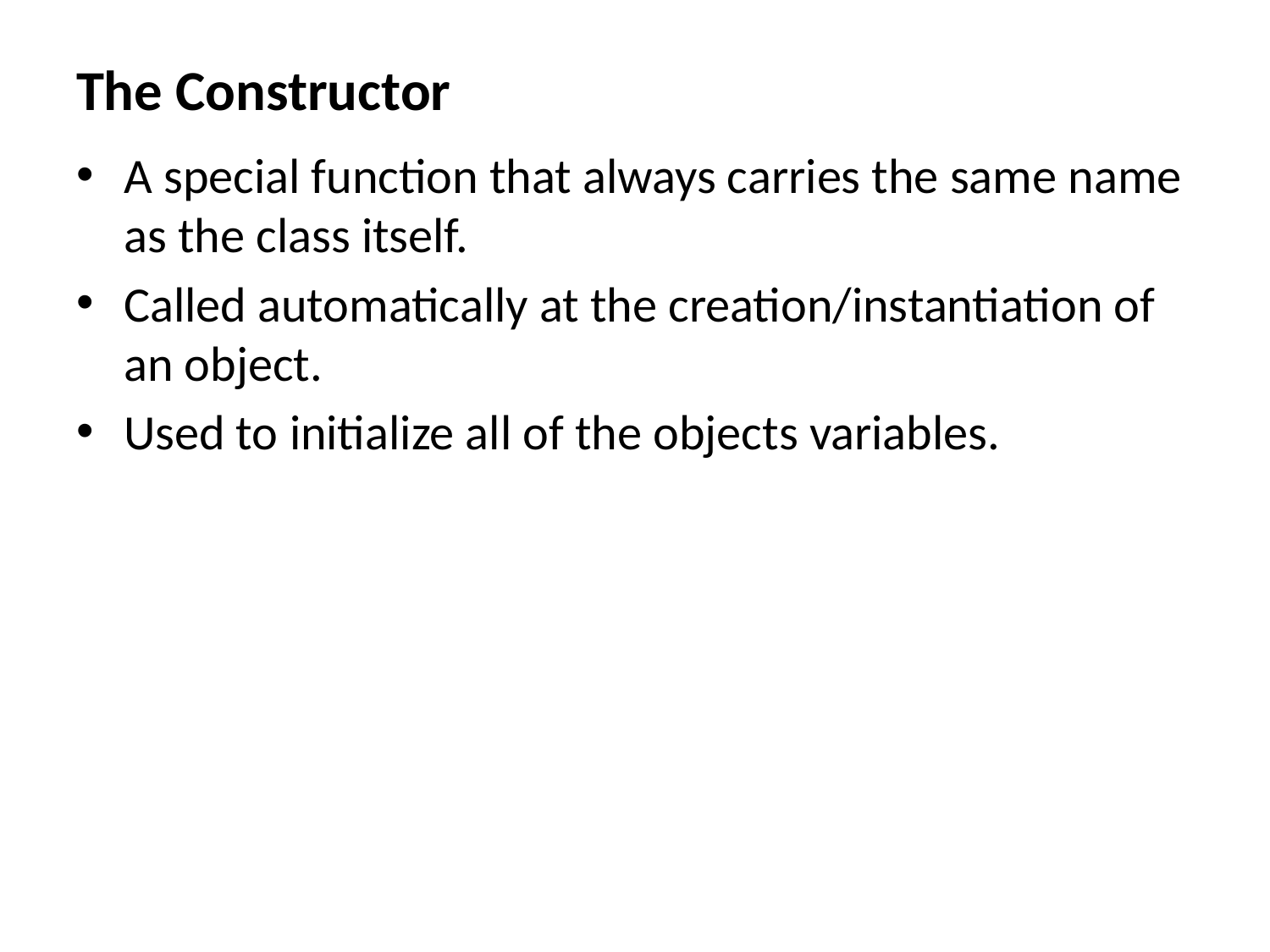

# The Constructor
A special function that always carries the same name as the class itself.
Called automatically at the creation/instantiation of an object.
Used to initialize all of the objects variables.